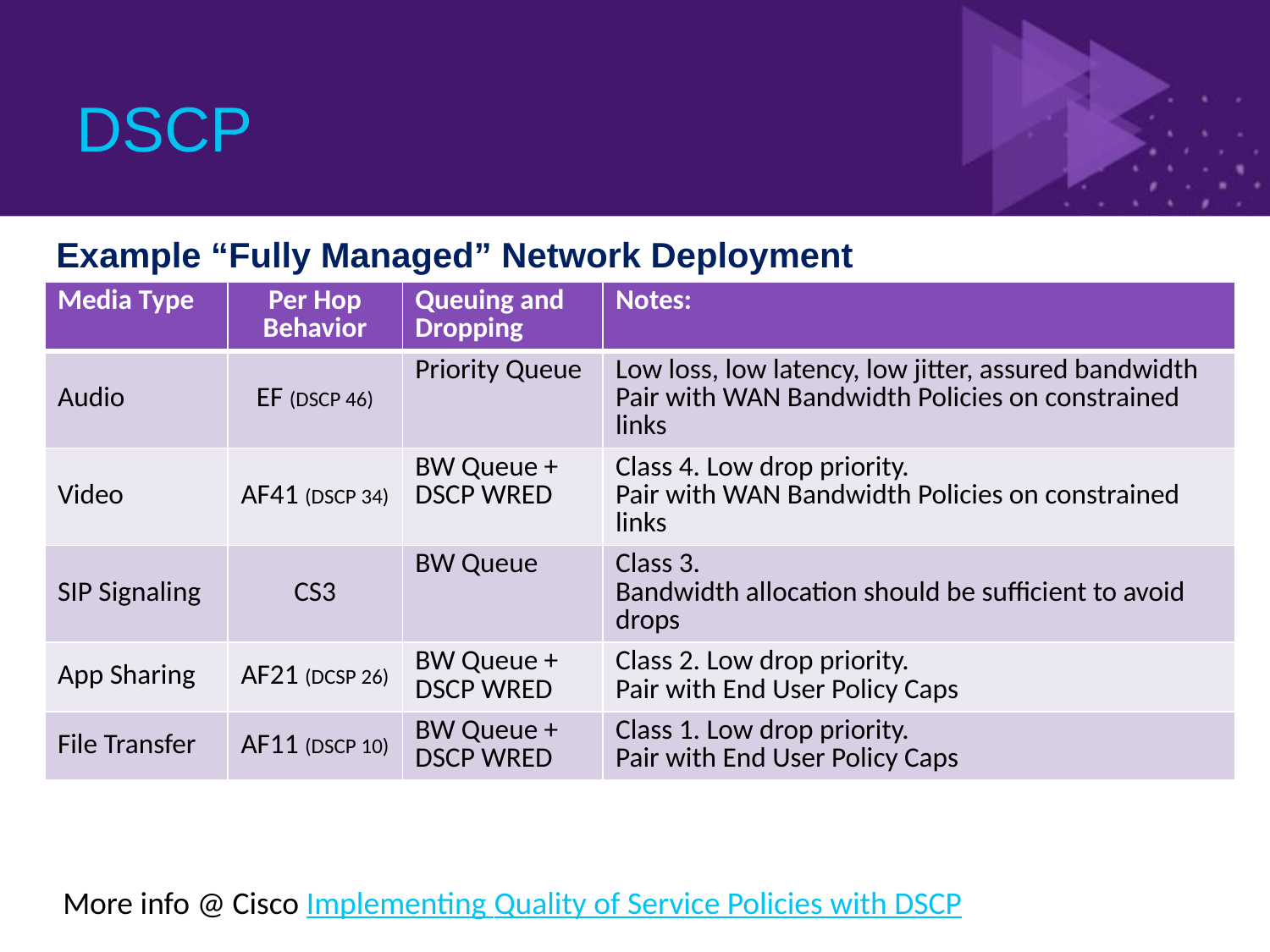

# DSCP
Example “Fully Managed” Network Deployment

| Media Type | Per Hop Behavior | Queuing and Dropping | Notes: |
| --- | --- | --- | --- |
| Audio | EF (DSCP 46) | Priority Queue | Low loss, low latency, low jitter, assured bandwidth Pair with WAN Bandwidth Policies on constrained links |
| Video | AF41 (DSCP 34) | BW Queue + DSCP WRED | Class 4. Low drop priority. Pair with WAN Bandwidth Policies on constrained links |
| SIP Signaling | CS3 | BW Queue | Class 3. Bandwidth allocation should be sufficient to avoid drops |
| App Sharing | AF21 (DCSP 26) | BW Queue + DSCP WRED | Class 2. Low drop priority. Pair with End User Policy Caps |
| File Transfer | AF11 (DSCP 10) | BW Queue + DSCP WRED | Class 1. Low drop priority. Pair with End User Policy Caps |
More info @ Cisco Implementing Quality of Service Policies with DSCP